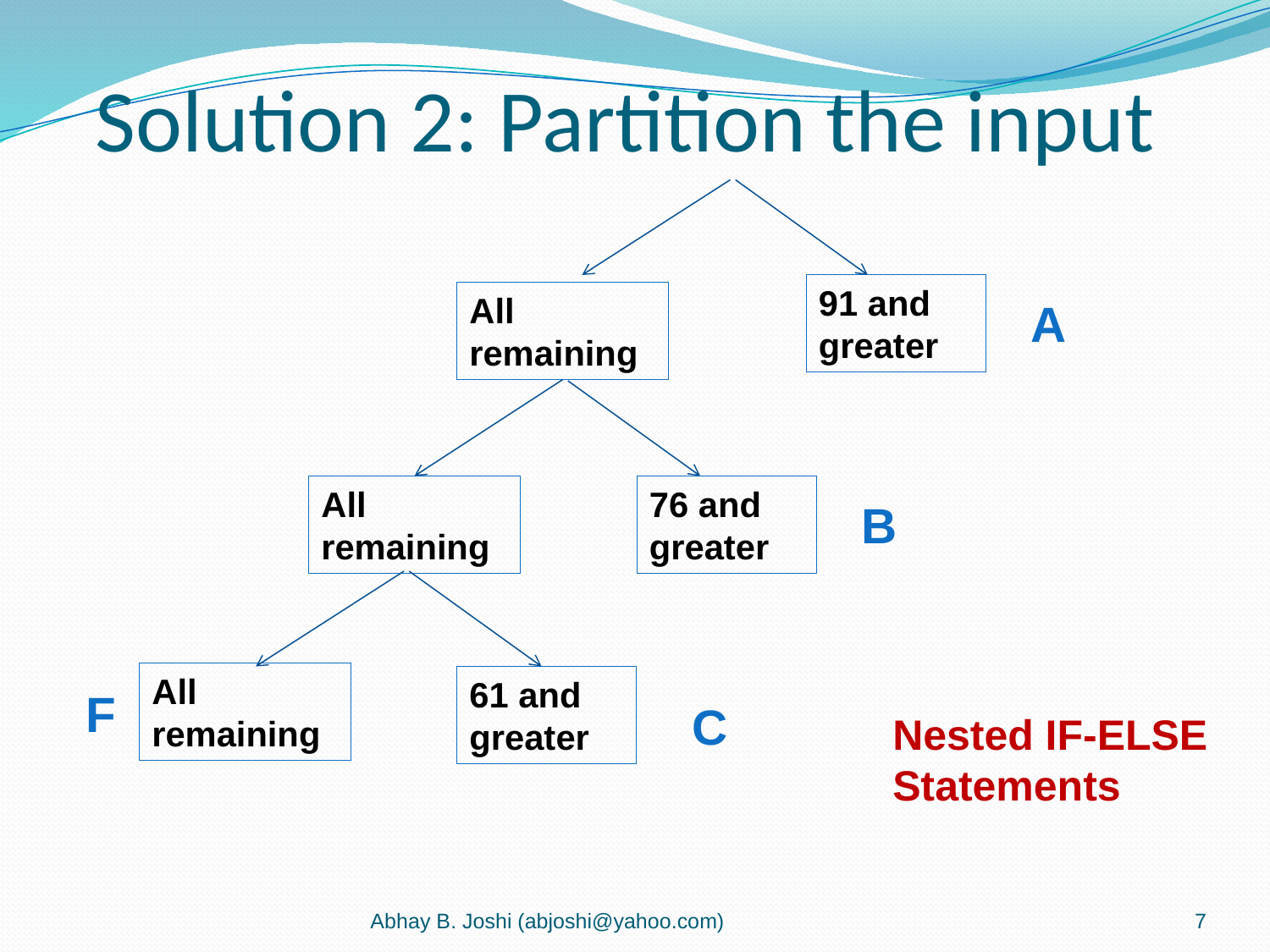

Solution 2: Partition the input
91 and greater
All remaining
A
All remaining
76 and greater
B
All remaining
61 and greater
F
C
Nested IF-ELSE
Statements
Abhay B. Joshi (abjoshi@yahoo.com)
7